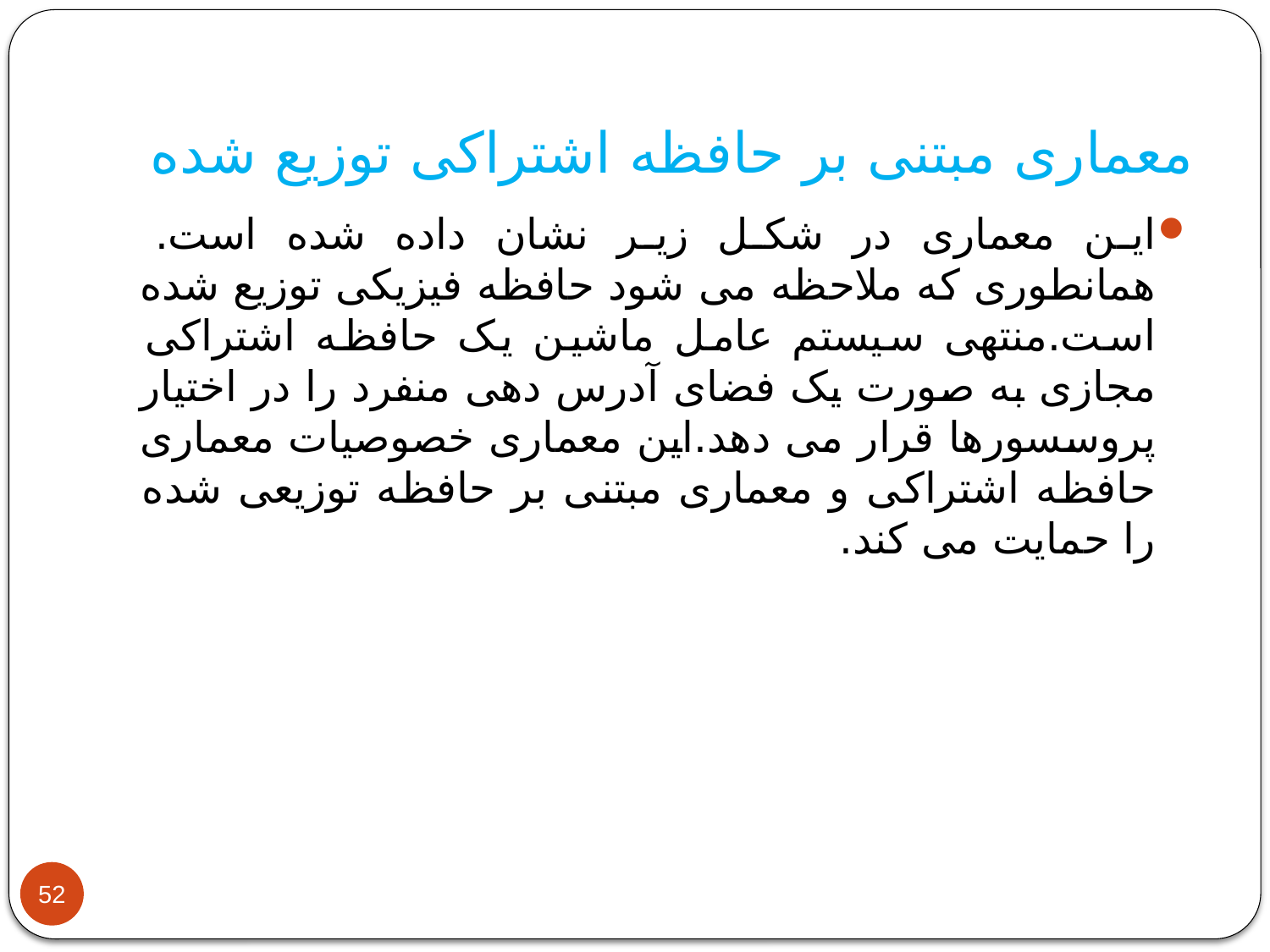

# معماری مبتنی بر حافظه اشتراکی توزیع شده
این معماری در شکل زیر نشان داده شده است. همانطوری که ملاحظه می شود حافظه فیزیکی توزیع شده است.منتهی سیستم عامل ماشین یک حافظه اشتراکی مجازی به صورت یک فضای آدرس دهی منفرد را در اختیار پروسسورها قرار می دهد.این معماری خصوصیات معماری حافظه اشتراکی و معماری مبتنی بر حافظه توزیعی شده را حمایت می کند.
52